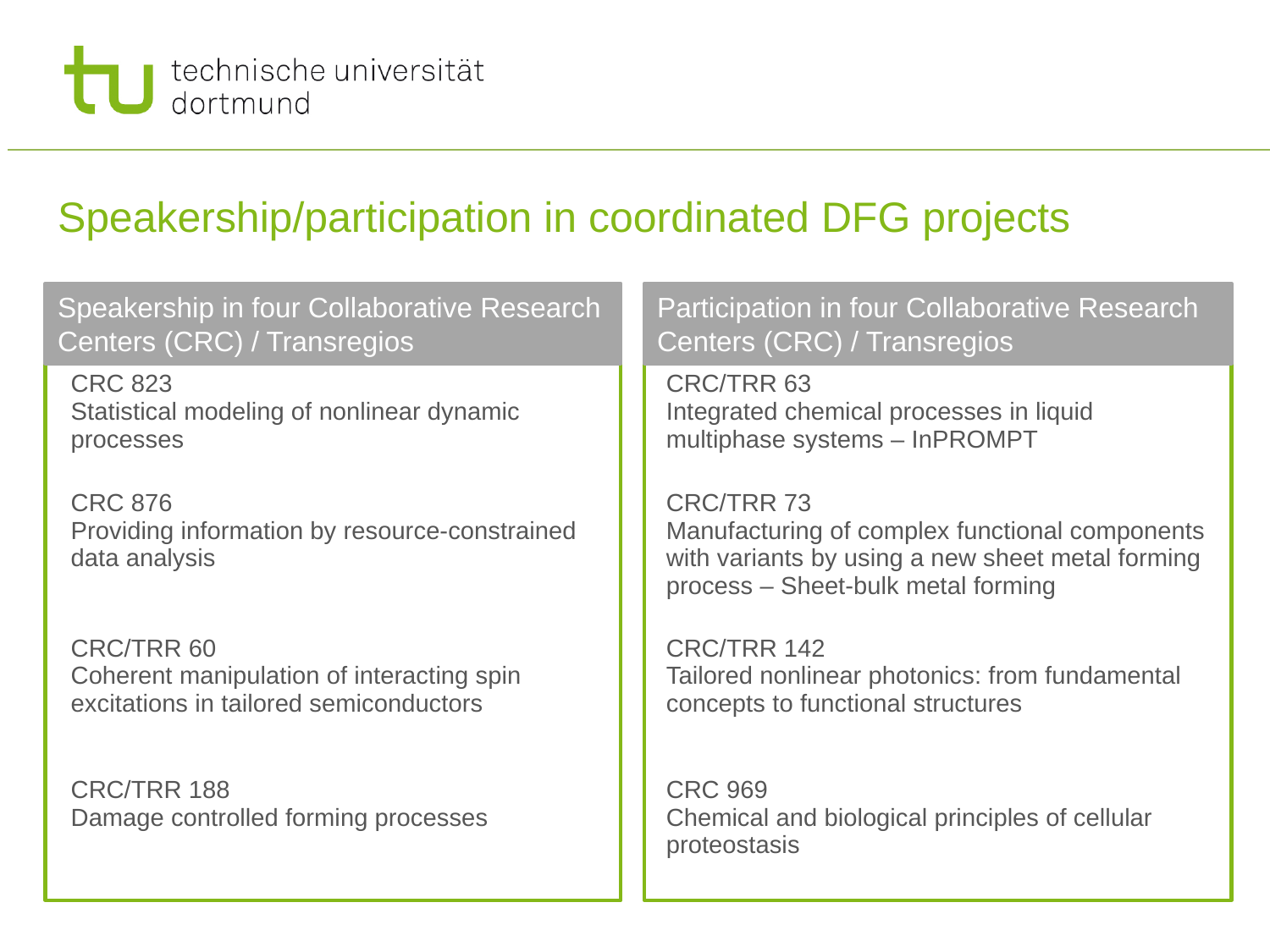

# Speakership/participation in coordinated DFG projects
Speakership in four Collaborative Research Centers (CRC) / Transregios

Participation in four Collaborative Research Centers (CRC) / Transregios
| CRC 823 Statistical modeling of nonlinear dynamic processes |  | CRC/TRR 63 Integrated chemical processes in liquid multiphase systems – InPROMPT |
| --- | --- | --- |
| CRC 876 Providing information by resource-constrained data analysis |  | CRC/TRR 73 Manufacturing of complex functional components with variants by using a new sheet metal forming process – Sheet-bulk metal forming |
| CRC/TRR 60 Coherent manipulation of interacting spin excitations in tailored semiconductors |  | CRC/TRR 142 Tailored nonlinear photonics: from fundamental concepts to functional structures |
| CRC/TRR 188 Damage controlled forming processes |  | CRC 969 Chemical and biological principles of cellular proteostasis |